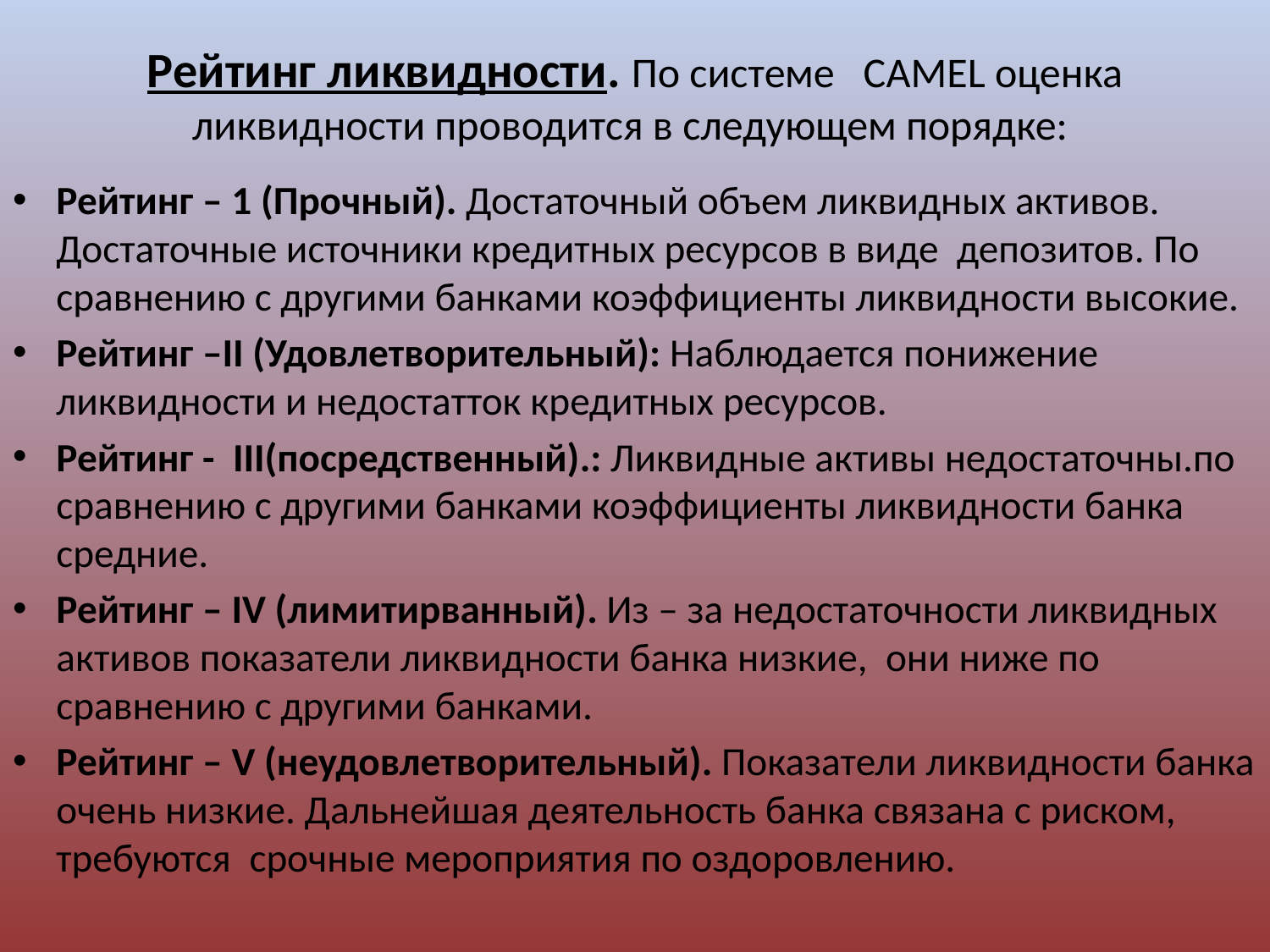

# Рейтинг ликвидности. По системе   СAMEL оценка ликвидности проводится в следующем порядке:
Рейтинг – 1 (Прочный). Достаточный объем ликвидных активов. Достаточные источники кредитных ресурсов в виде  депозитов. По сравнению с другими банками коэффициенты ликвидности высокие.
Рейтинг –II (Удовлетворительный): Наблюдается понижение ликвидности и недостатток кредитных ресурсов.
Рейтинг -  III(посредственный).: Ликвидные активы недостаточны.по сравнению с другими банками коэффициенты ликвидности банка средние.
Рейтинг – IV (лимитирванный). Из – за недостаточности ликвидных активов показатели ликвидности банка низкие,  они ниже по сравнению с другими банками.
Рейтинг – V (неудовлетворительный). Показатели ликвидности банка очень низкие. Дальнейшая деятельность банка связана с риском, требуются  срочные мероприятия по оздоровлению.